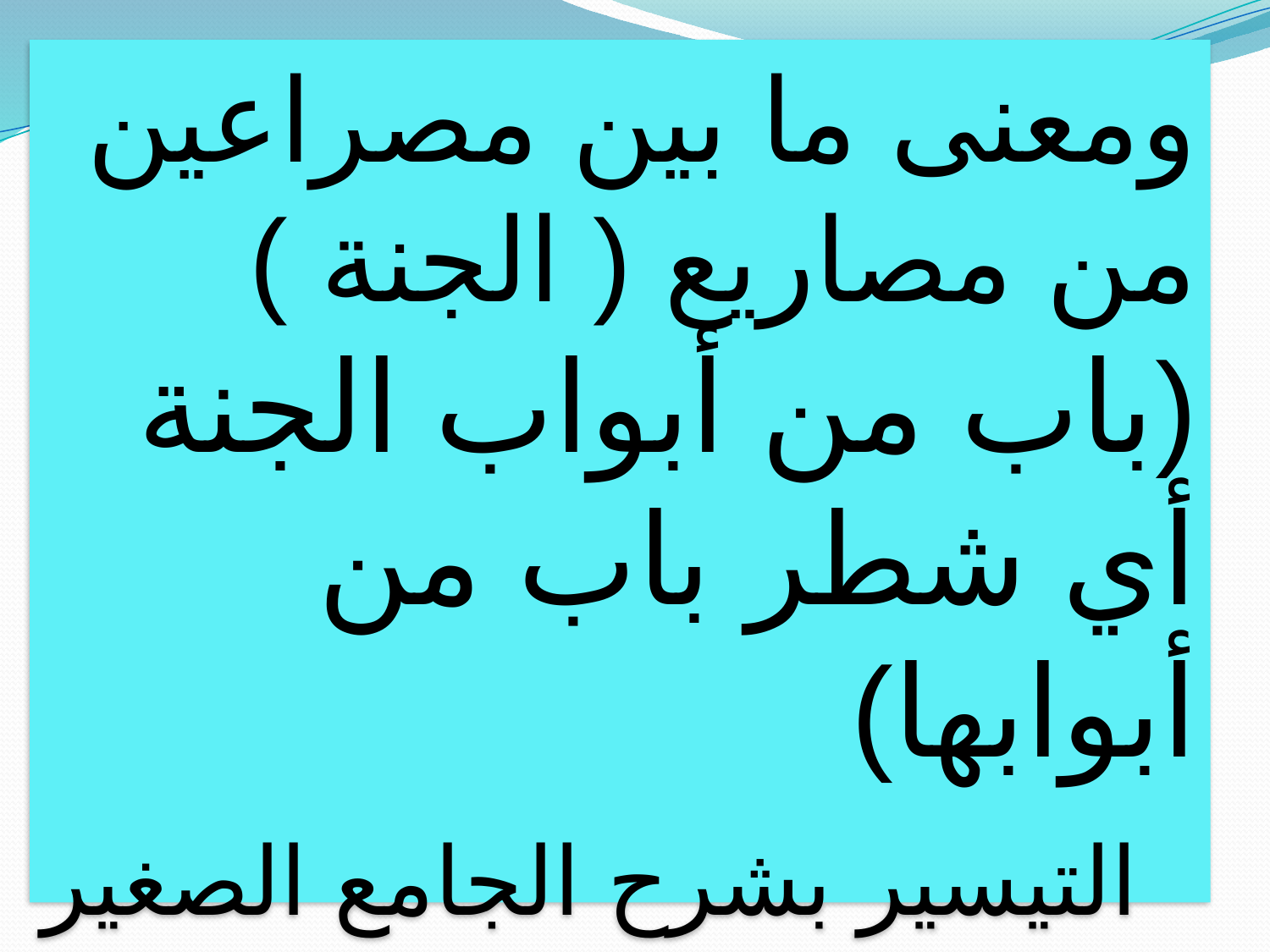

ومعنى ما بين مصراعين من مصاريع ( الجنة )
(باب من أبواب الجنة أي شطر باب من أبوابها)

التيسير بشرح الجامع الصغير للمناوى       (2 / 669)